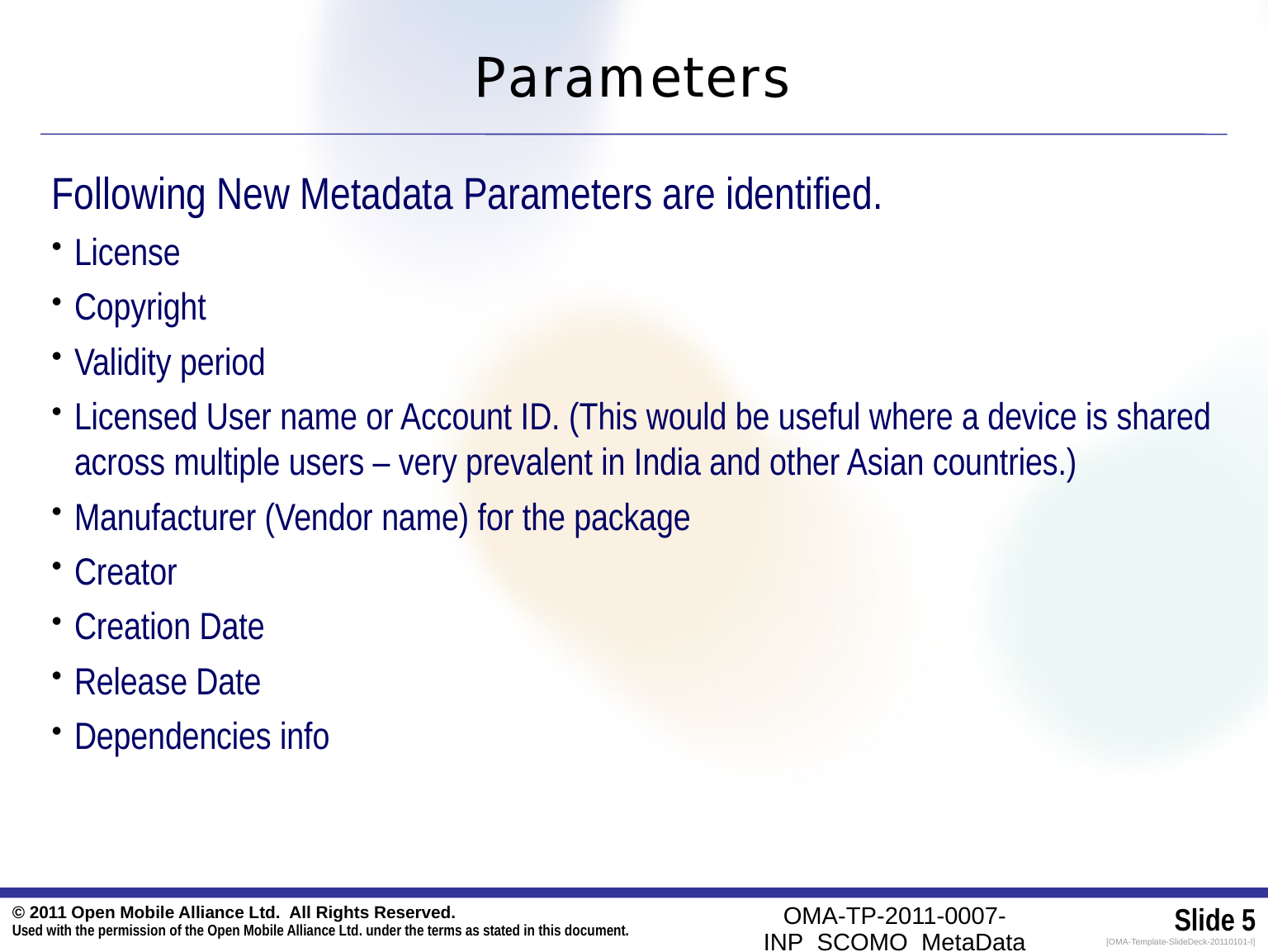

# Parameters
Following New Metadata Parameters are identified.
License
Copyright
Validity period
Licensed User name or Account ID. (This would be useful where a device is shared across multiple users – very prevalent in India and other Asian countries.)
Manufacturer (Vendor name) for the package
Creator
Creation Date
Release Date
Dependencies info